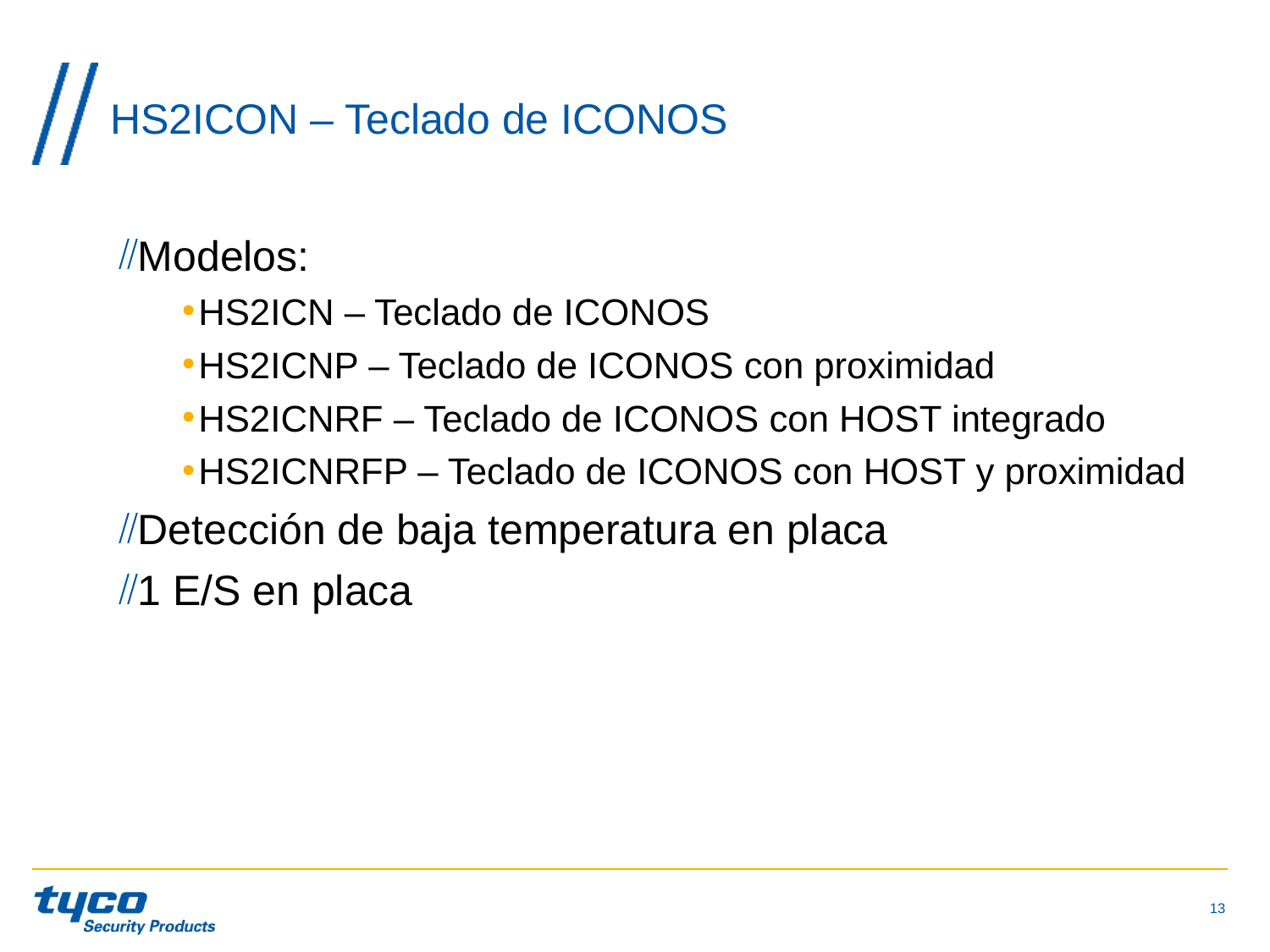

# HS2ICON – Teclado de ICONOS
Modelos:
HS2ICN – Teclado de ICONOS
HS2ICNP – Teclado de ICONOS con proximidad
HS2ICNRF – Teclado de ICONOS con HOST integrado
HS2ICNRFP – Teclado de ICONOS con HOST y proximidad
Detección de baja temperatura en placa
1 E/S en placa

13